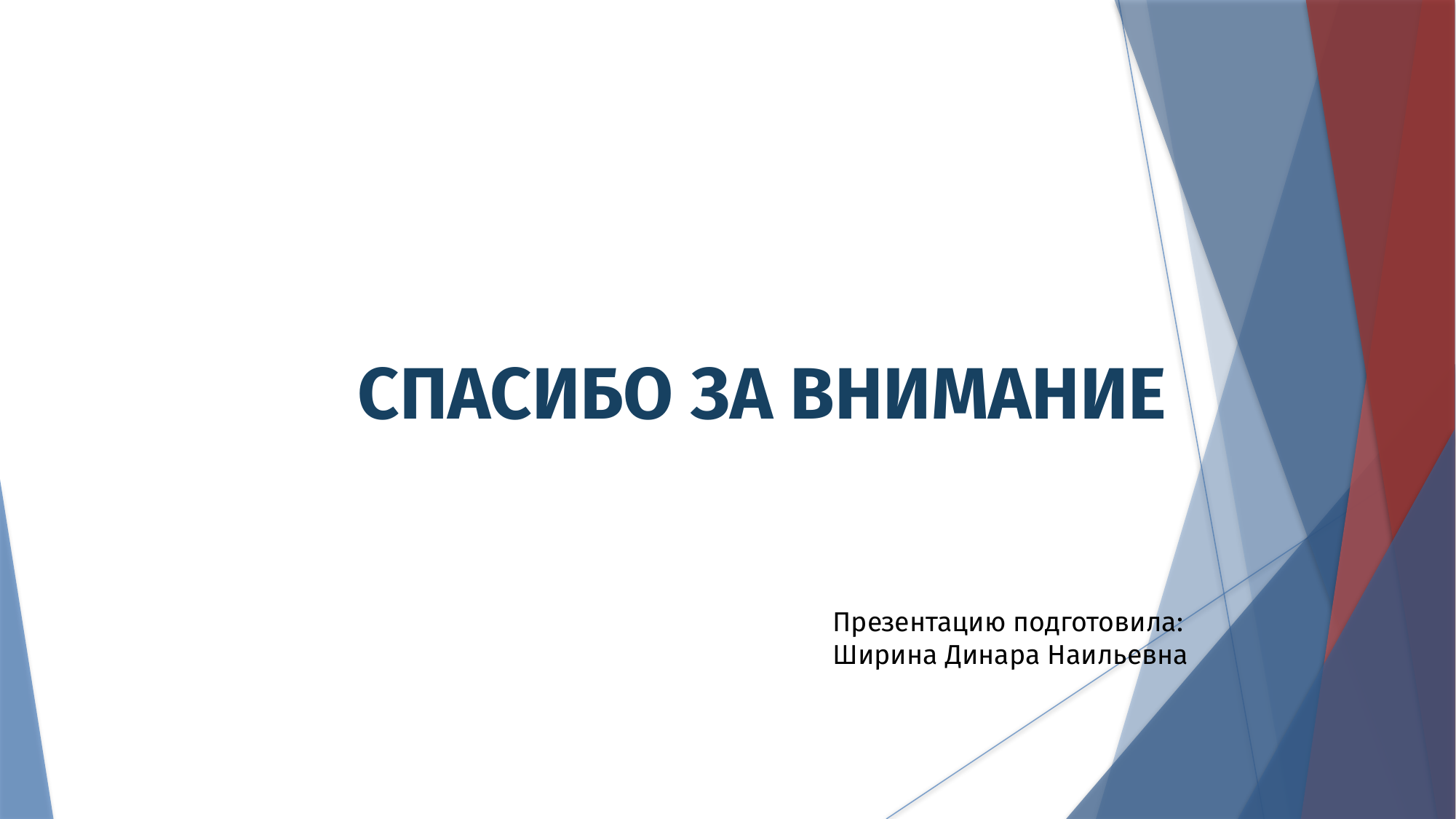

СПАСИБО ЗА ВНИМАНИЕ
Презентацию подготовила:
Ширина Динара Наильевна